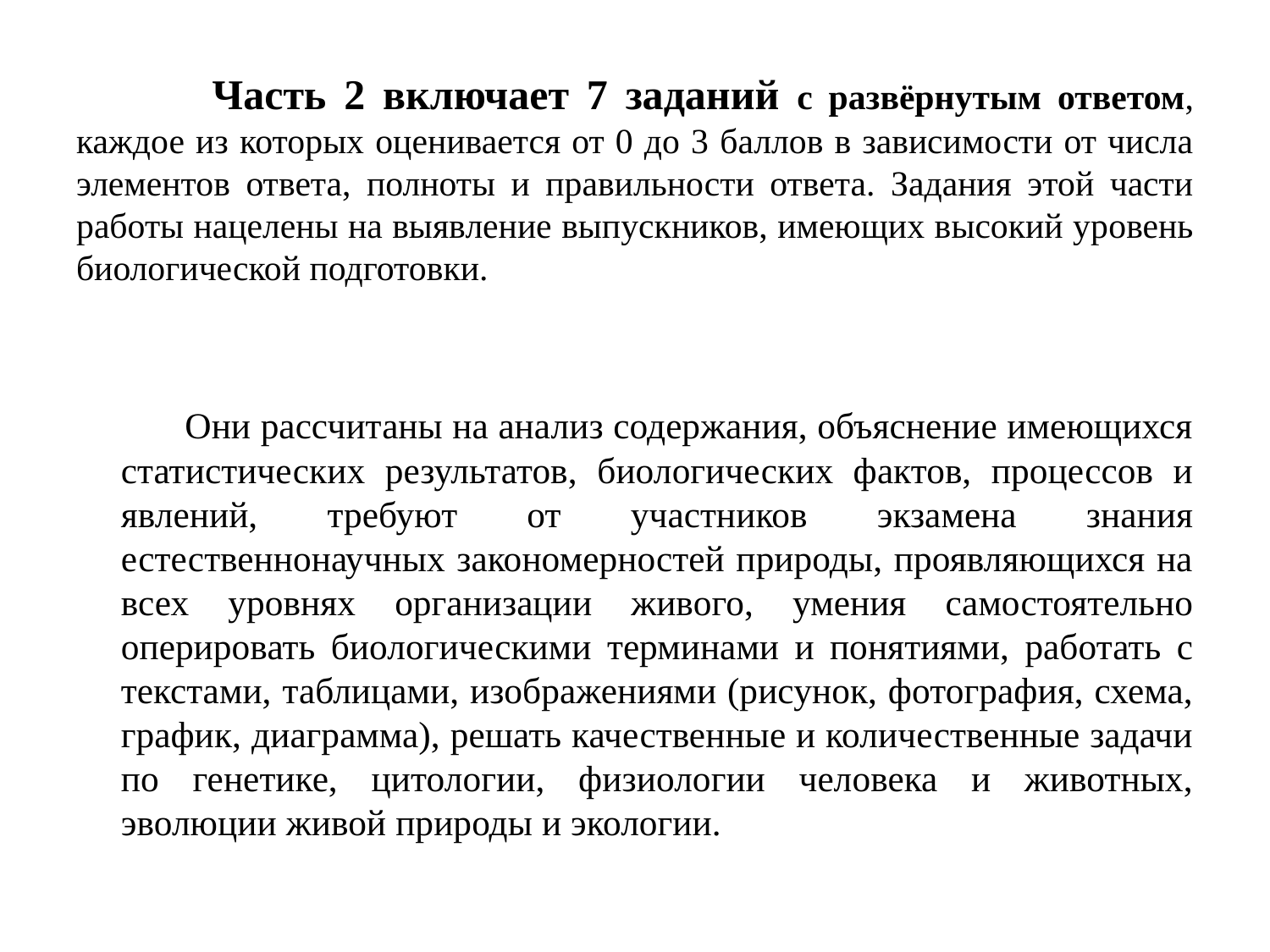

# Часть 2 включает 7 заданий с развёрнутым ответом, каждое из которых оценивается от 0 до 3 баллов в зависимости от числа элементов ответа, полноты и правильности ответа. Задания этой части работы нацелены на выявление выпускников, имеющих высокий уровень биологической подготовки.
           Они рассчитаны на анализ содержания, объяснение имеющихся статистических результатов, биологических фактов, процессов и явлений, требуют от участников экзамена знания естественнонаучных закономерностей природы, проявляющихся на всех уровнях организации живого, умения самостоятельно оперировать биологическими терминами и понятиями, работать с текстами, таблицами, изображениями (рисунок, фотография, схема, график, диаграмма), решать качественные и количественные задачи по генетике, цитологии, физиологии человека и животных, эволюции живой природы и экологии.